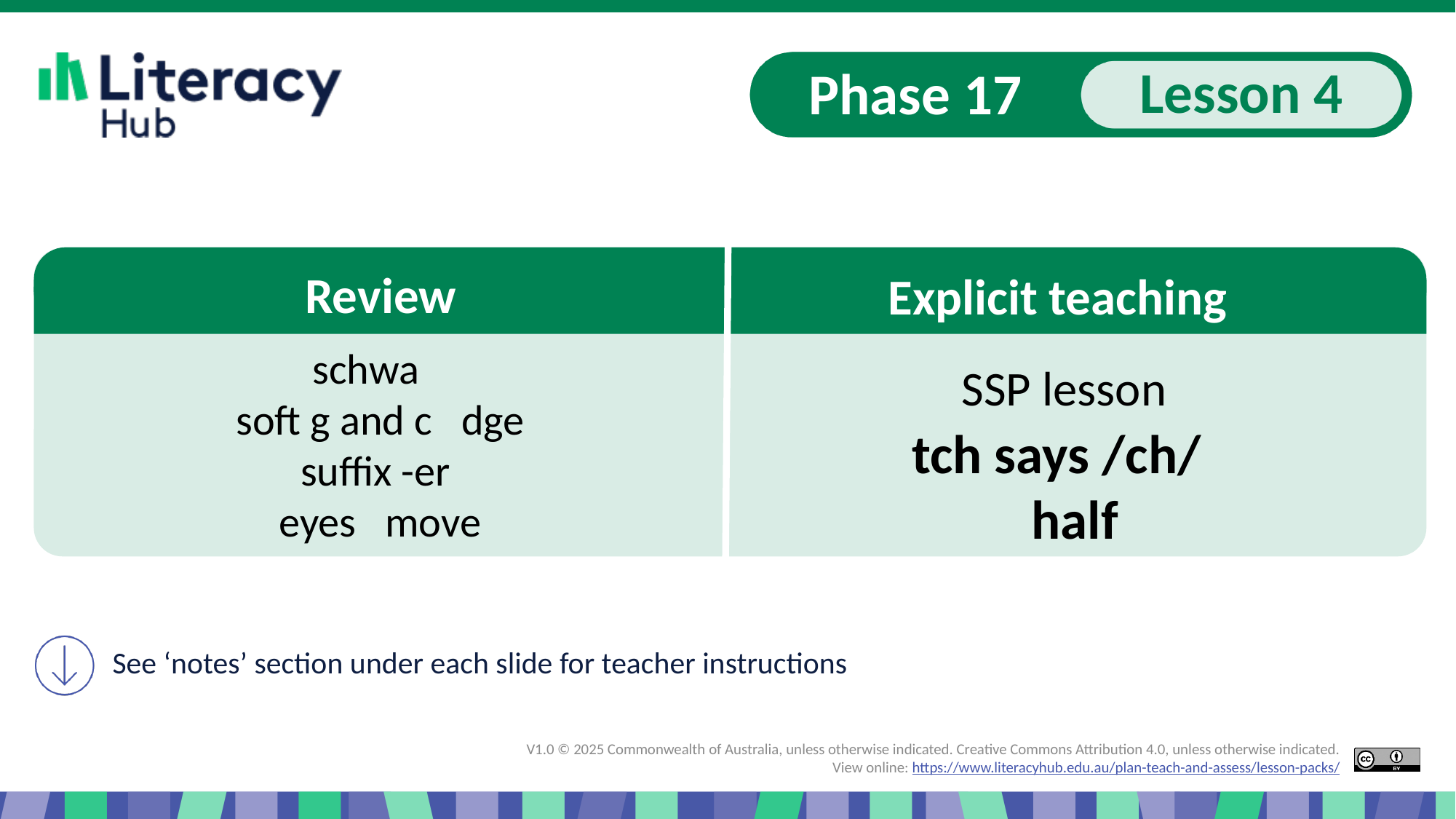

# Slide 1 Phase 17 Lesson 4 Explicit teaching tch says /ch/
schwa
soft g and c   dge
suffix -er
eyes   move
tch says /ch/
half